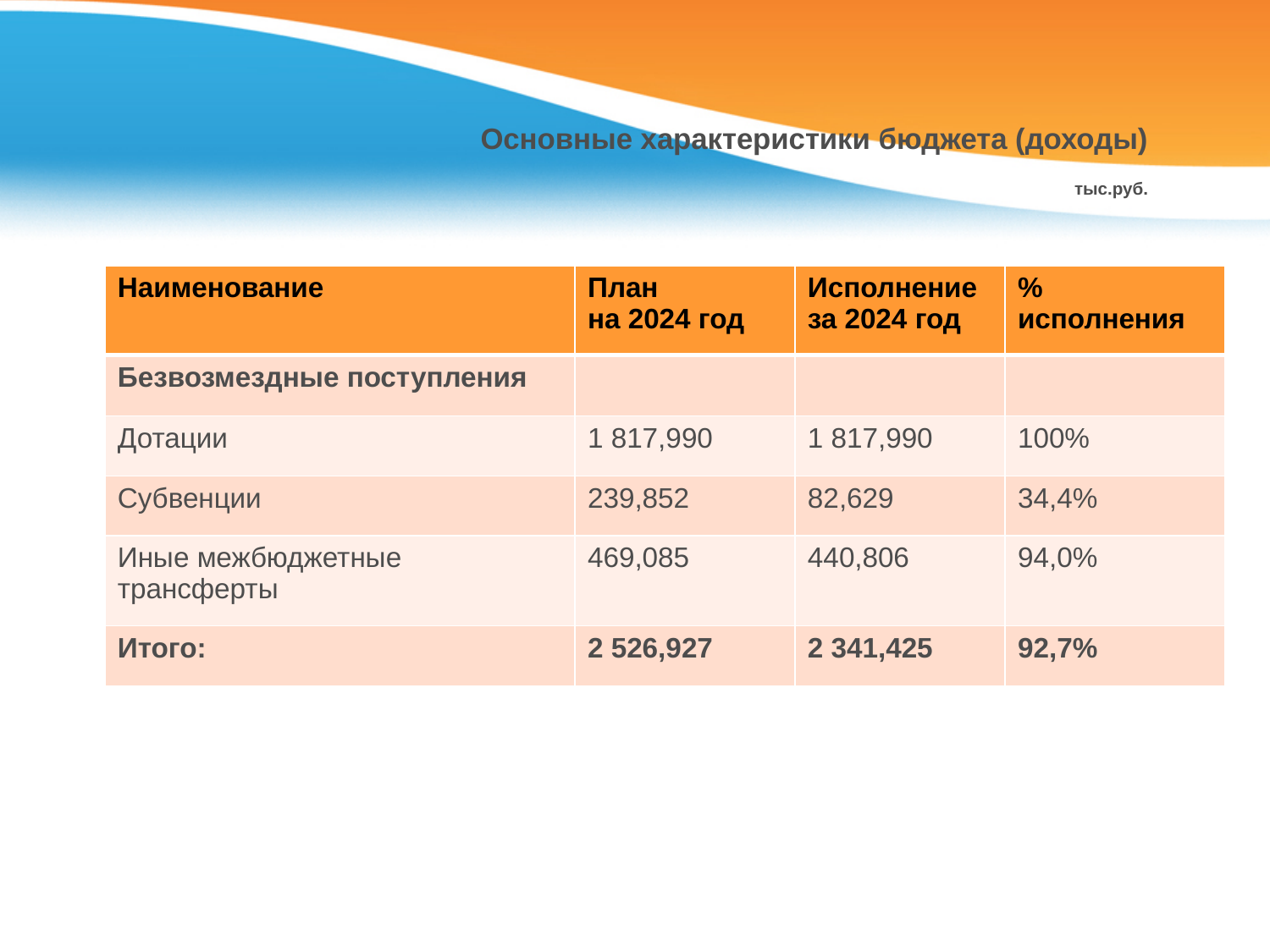

# Основные характеристики бюджета (доходы) тыс.руб.
| Наименование | План на 2024 год | Исполнение за 2024 год | % исполнения |
| --- | --- | --- | --- |
| Безвозмездные поступления |  |  |  |
| Дотации | 1 817,990 | 1 817,990 | 100% |
| Субвенции | 239,852 | 82,629 | 34,4% |
| Иные межбюджетные трансферты | 469,085 | 440,806 | 94,0% |
| Итого: | 2 526,927 | 2 341,425 | 92,7% |